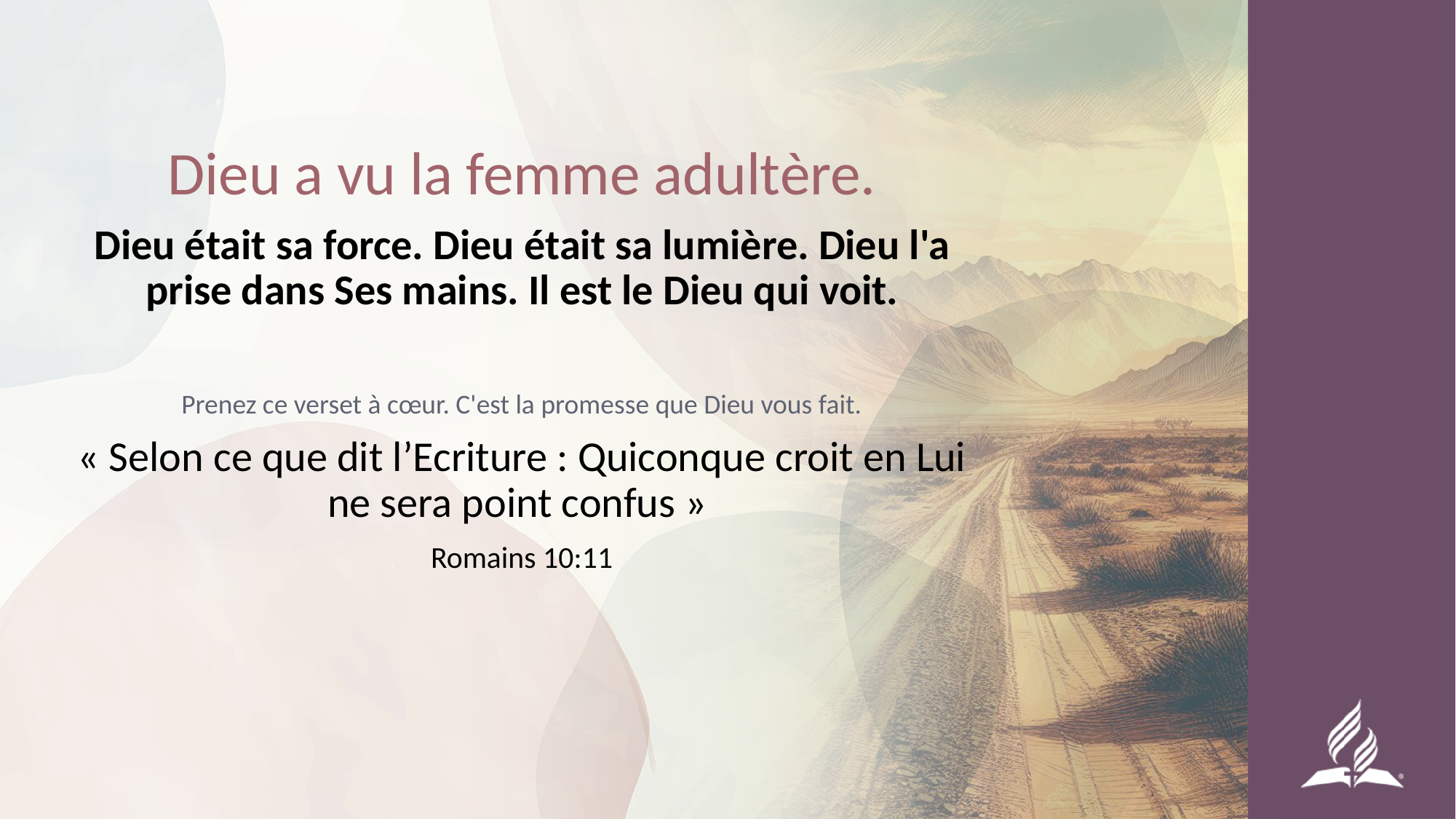

Dieu a vu la femme adultère.
Dieu était sa force. Dieu était sa lumière. Dieu l'a prise dans Ses mains. Il est le Dieu qui voit.

Prenez ce verset à cœur. C'est la promesse que Dieu vous fait.
« Selon ce que dit l’Ecriture : Quiconque croit en Lui ne sera point confus »
Romains 10:11